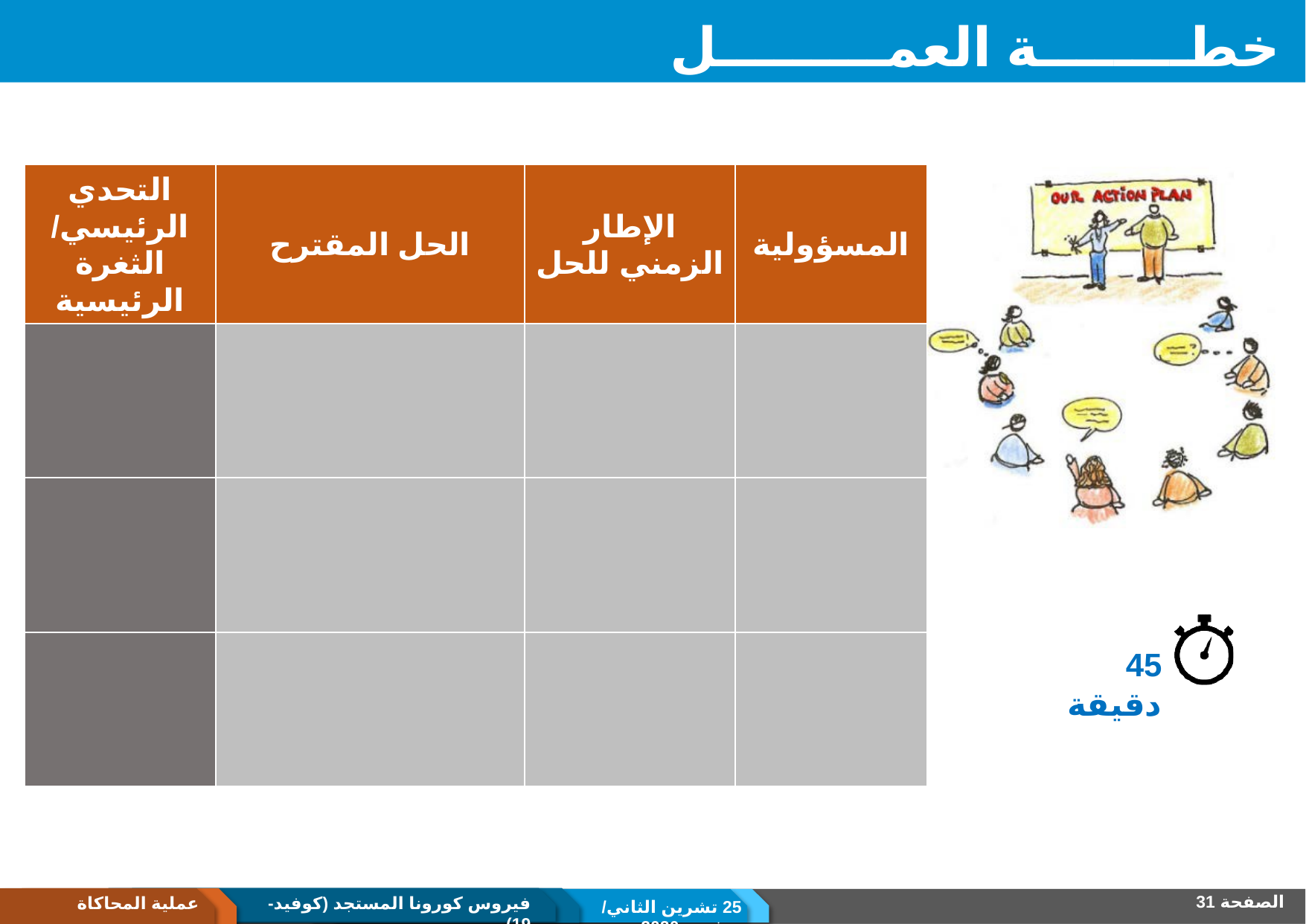

# خطــــــــة العمـــــــــل
| التحدي الرئيسي/ الثغرة الرئيسية | الحل المقترح | الإطار الزمني للحل | المسؤولية |
| --- | --- | --- | --- |
|  |  |  |  |
|  |  |  |  |
|  |  |  |  |

45 دقيقة

الصفحة 31
عملية المحاكاة
فيروس كورونا المستجد (كوفيد-19)
25 تشرين الثاني/ نوفمبر 2020